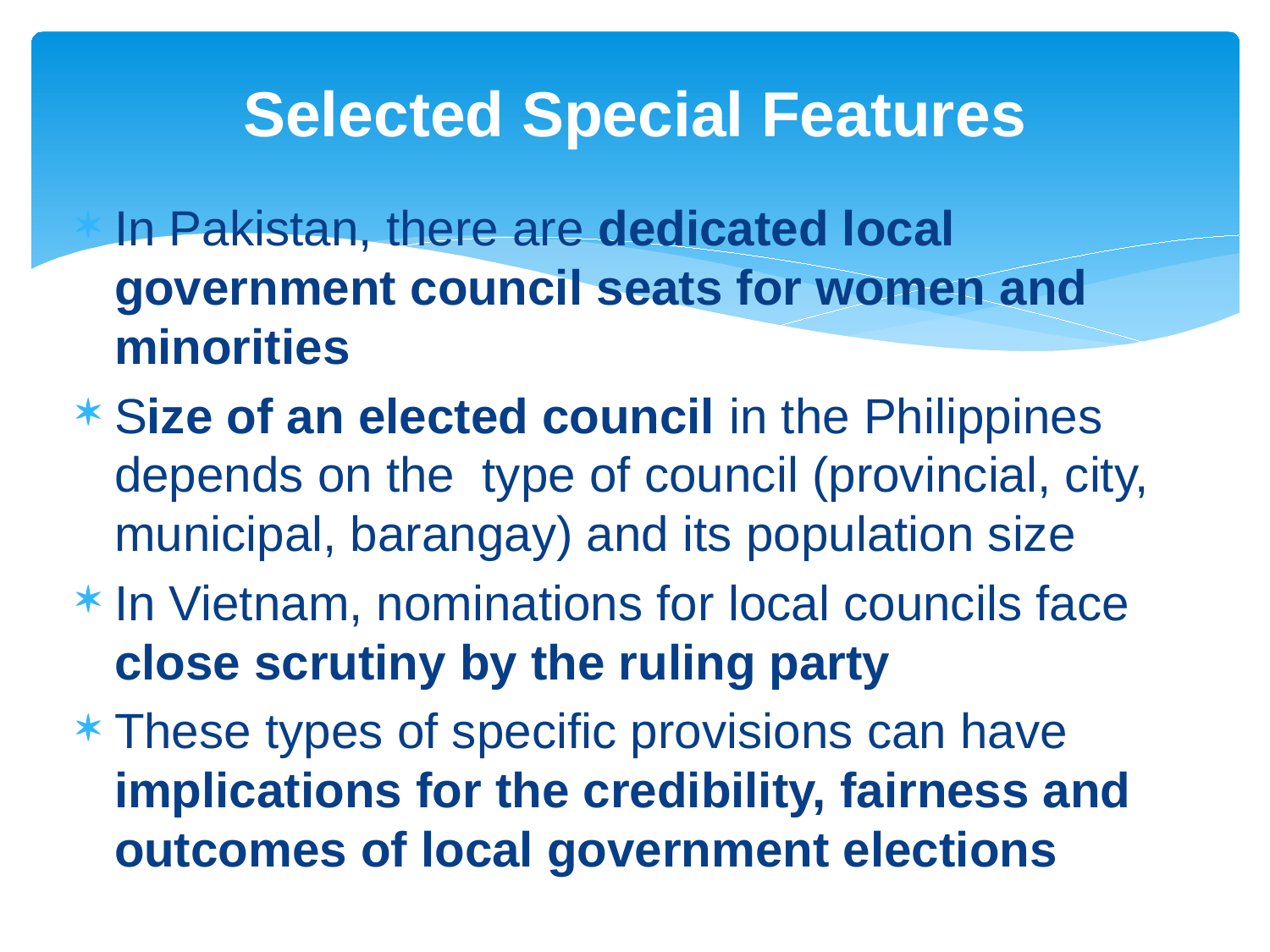

# Selected Special Features
In Pakistan, there are dedicated local government council seats for women and minorities
Size of an elected council in the Philippines depends on the  type of council (provincial, city, municipal, barangay) and its population size
In Vietnam, nominations for local councils face close scrutiny by the ruling party
These types of specific provisions can have implications for the credibility, fairness and outcomes of local government elections